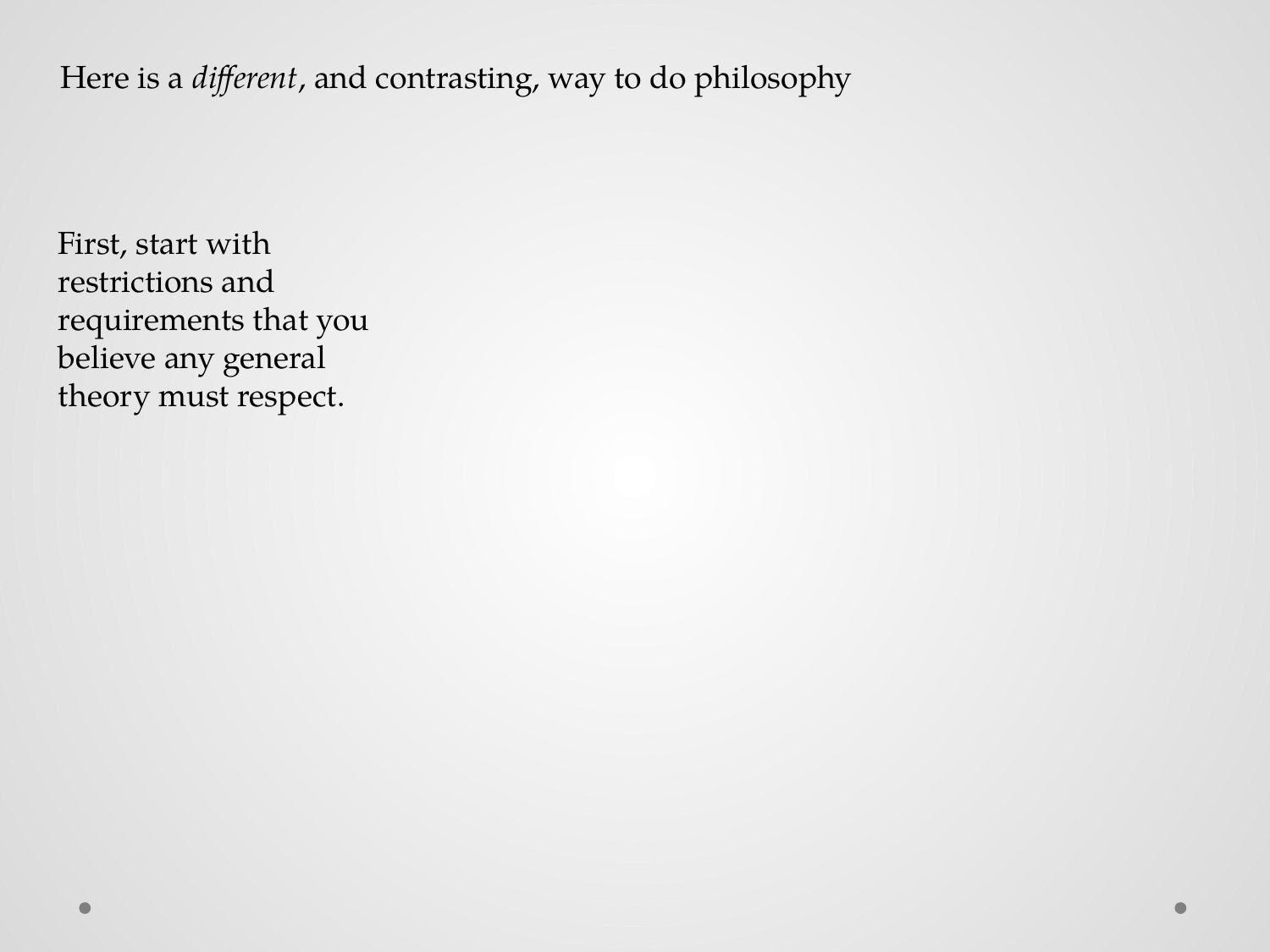

Here is a different, and contrasting, way to do philosophy
First, start with restrictions and requirements that you believe any general theory must respect.